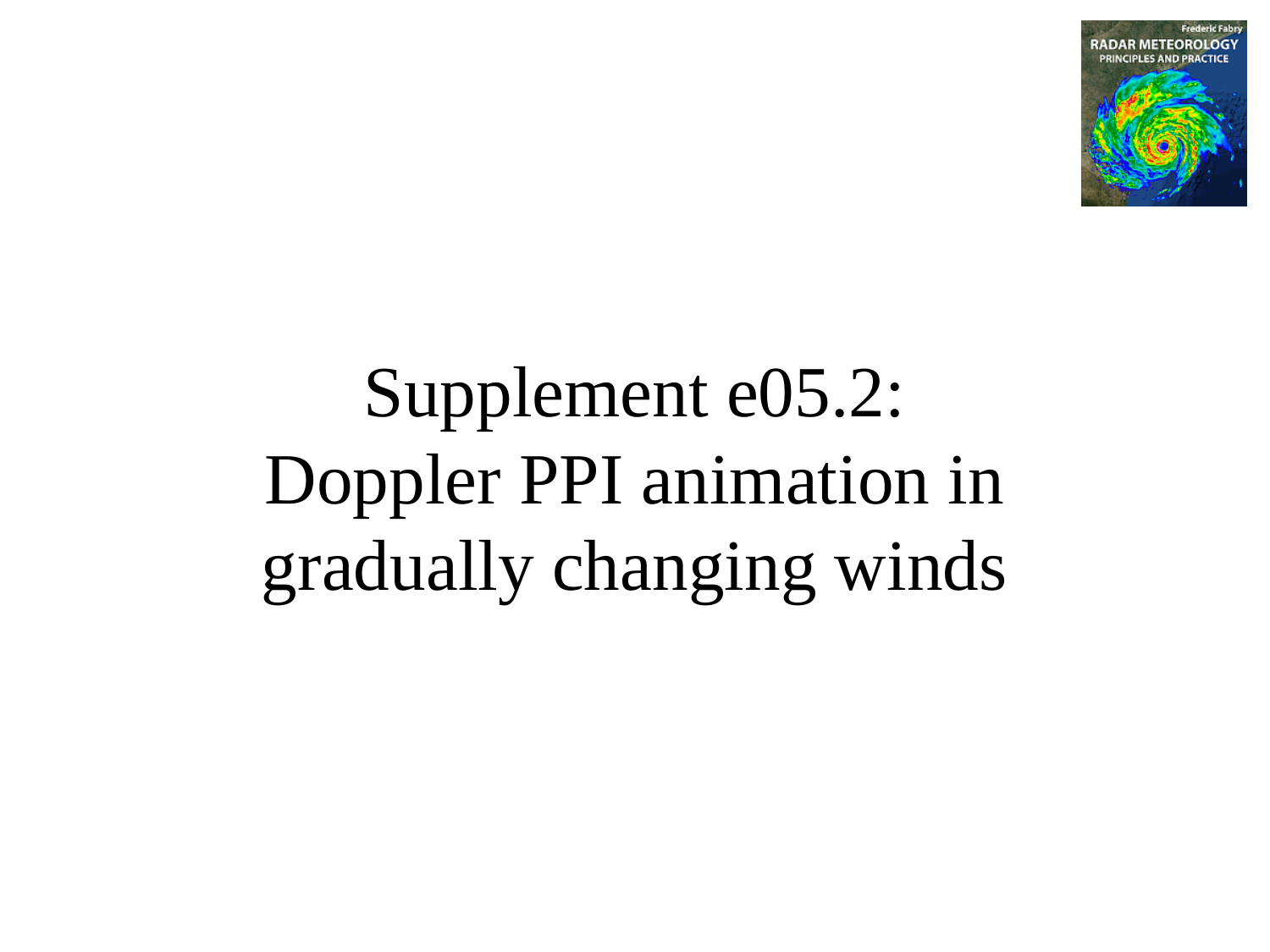

# Supplement e05.2: Doppler PPI animation in gradually changing winds